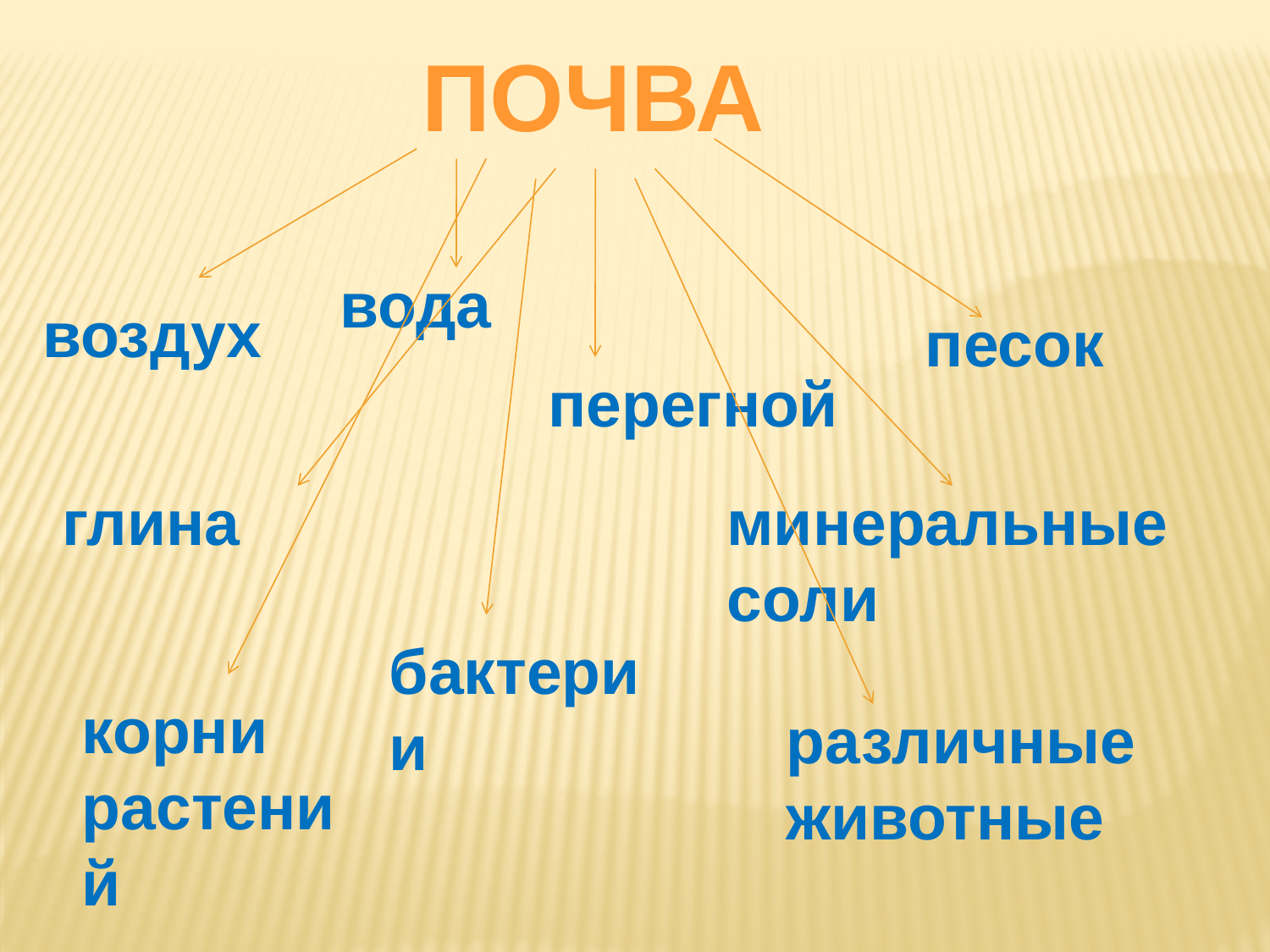

почва
вода
воздух
песок
перегной
глина
минеральные соли
бактерии
корни
растений
различные
животные